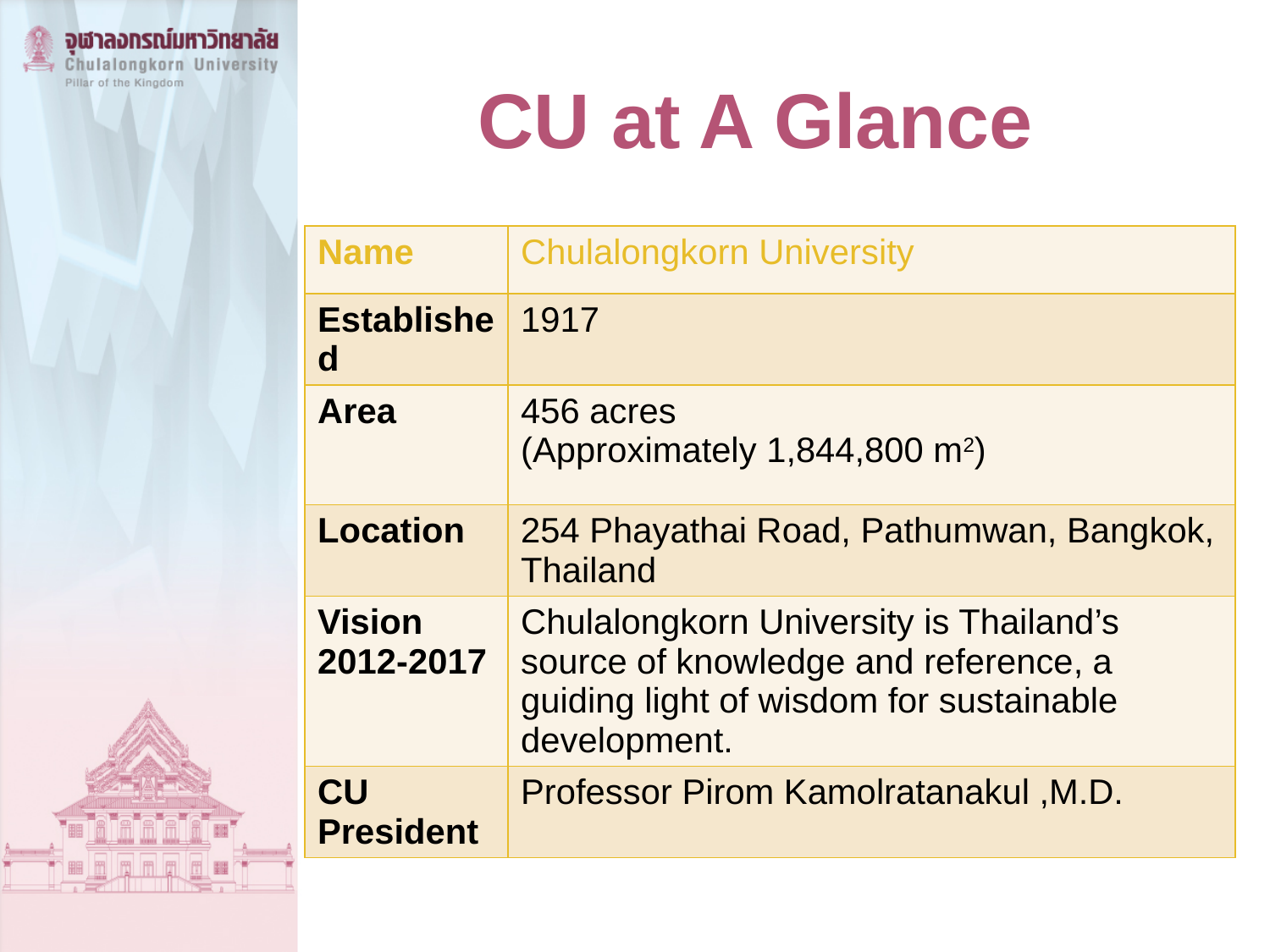

# CU at A Glance
| Name | Chulalongkorn University |
| --- | --- |
| Established | 1917 |
| Area | 456 acres (Approximately 1,844,800 m2) |
| Location | 254 Phayathai Road, Pathumwan, Bangkok, Thailand |
| Vision 2012-2017 | Chulalongkorn University is Thailand’s source of knowledge and reference, a guiding light of wisdom for sustainable development. |
| CU President | Professor Pirom Kamolratanakul ,M.D. |